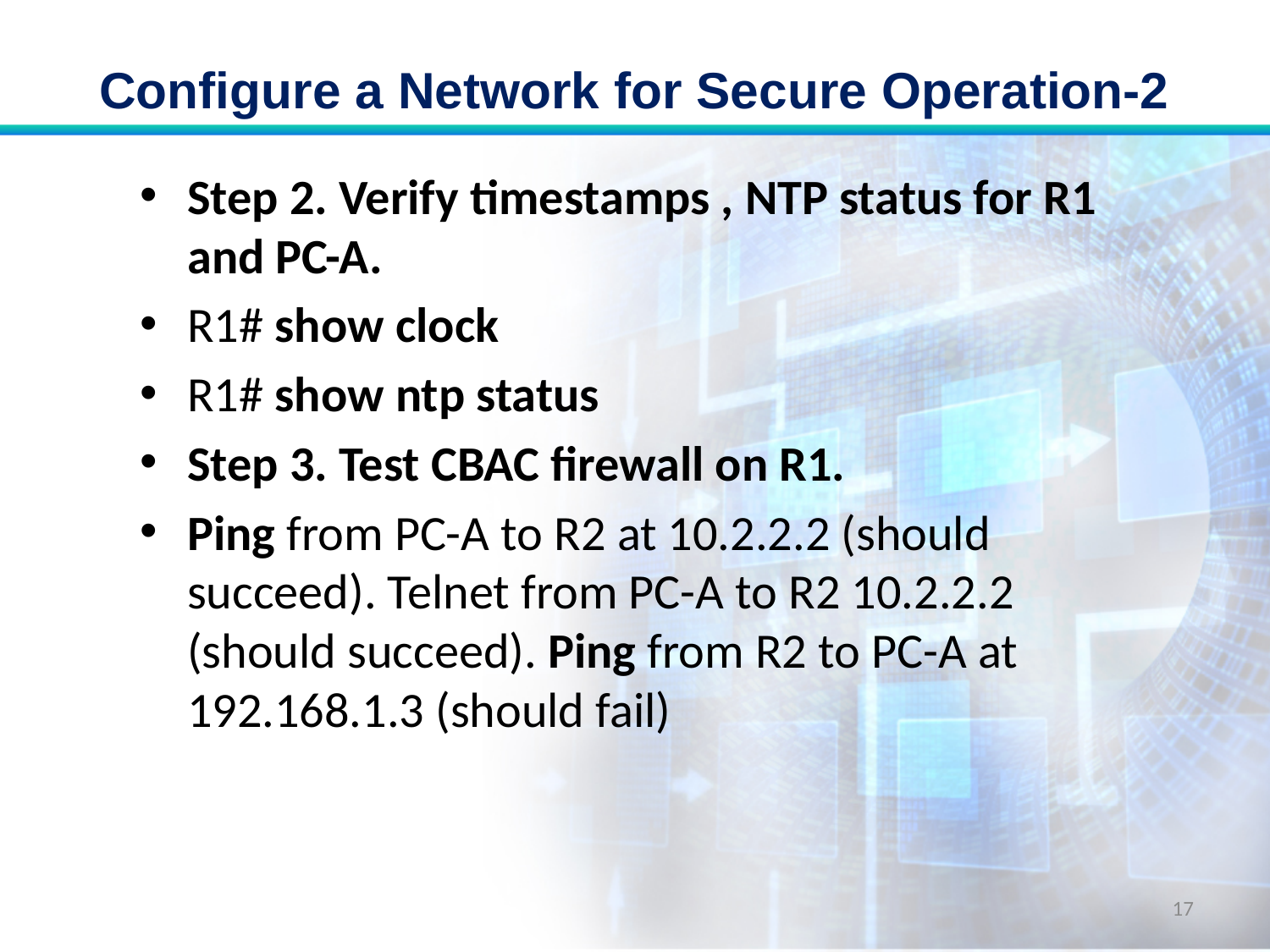

# Configure a Network for Secure Operation-2
Step 2. Verify timestamps , NTP status for R1 and PC-A.
R1# show clock
R1# show ntp status
Step 3. Test CBAC firewall on R1.
Ping from PC-A to R2 at 10.2.2.2 (should succeed). Telnet from PC-A to R2 10.2.2.2 (should succeed). Ping from R2 to PC-A at 192.168.1.3 (should fail)
17